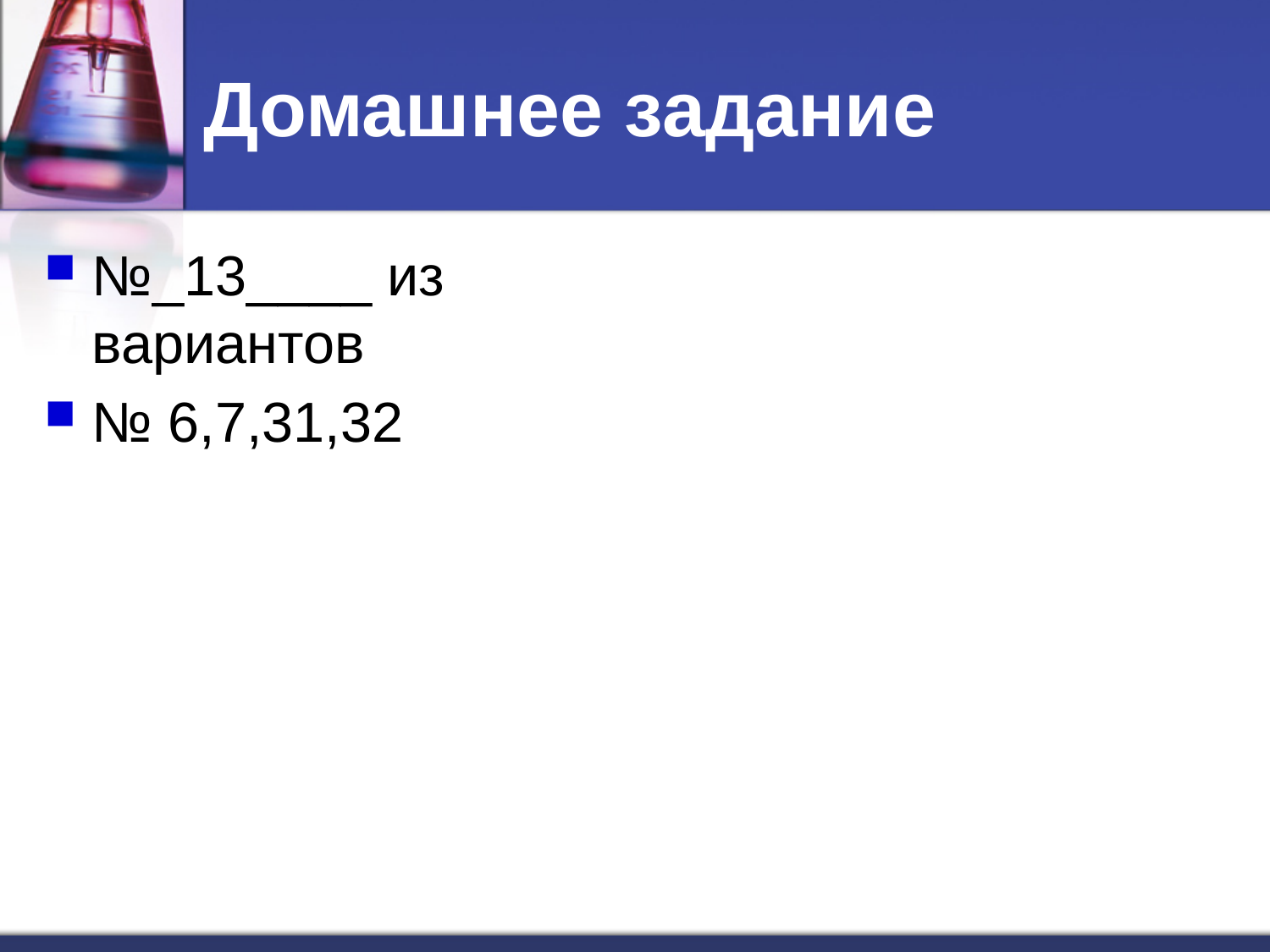

# Домашнее задание
№_13____ из вариантов
№ 6,7,31,32